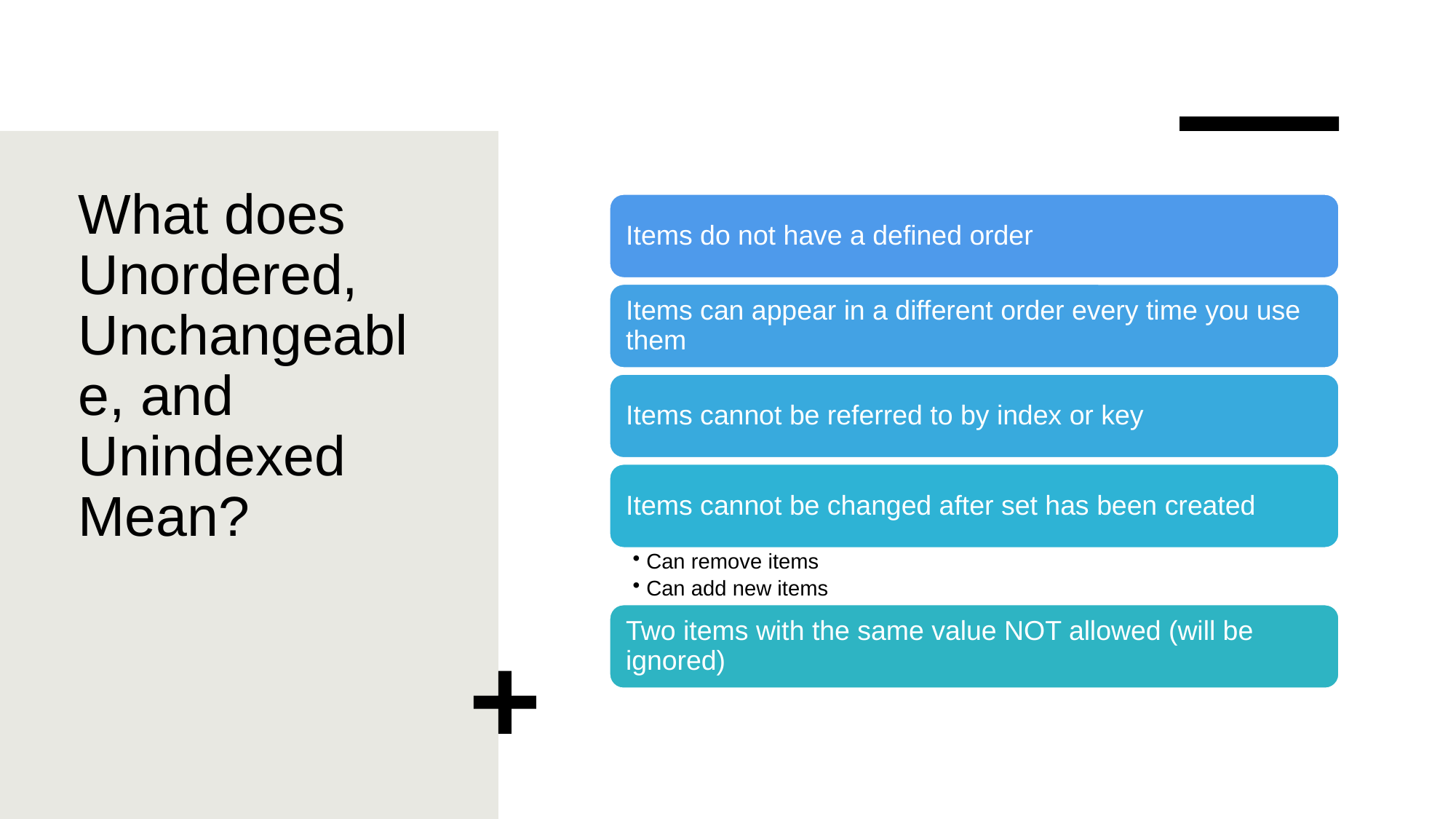

# What does Unordered, Unchangeable, and Unindexed Mean?
Items do not have a defined order
Items can appear in a different order every time you use them
Items cannot be referred to by index or key
Items cannot be changed after set has been created
Can remove items
Can add new items
Two items with the same value NOT allowed (will be ignored)